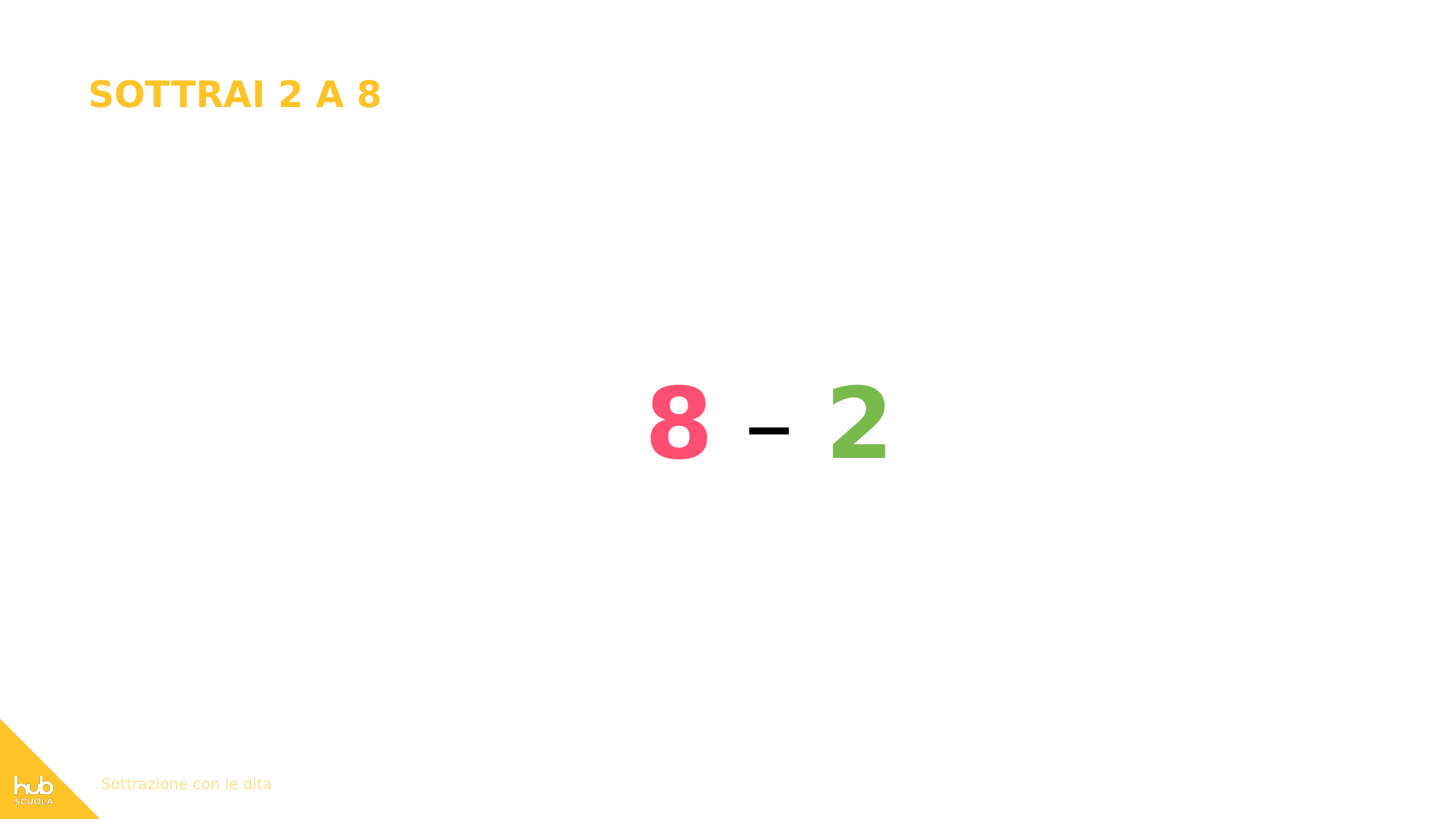

SOTTRAI 2 A 8
8 – 2